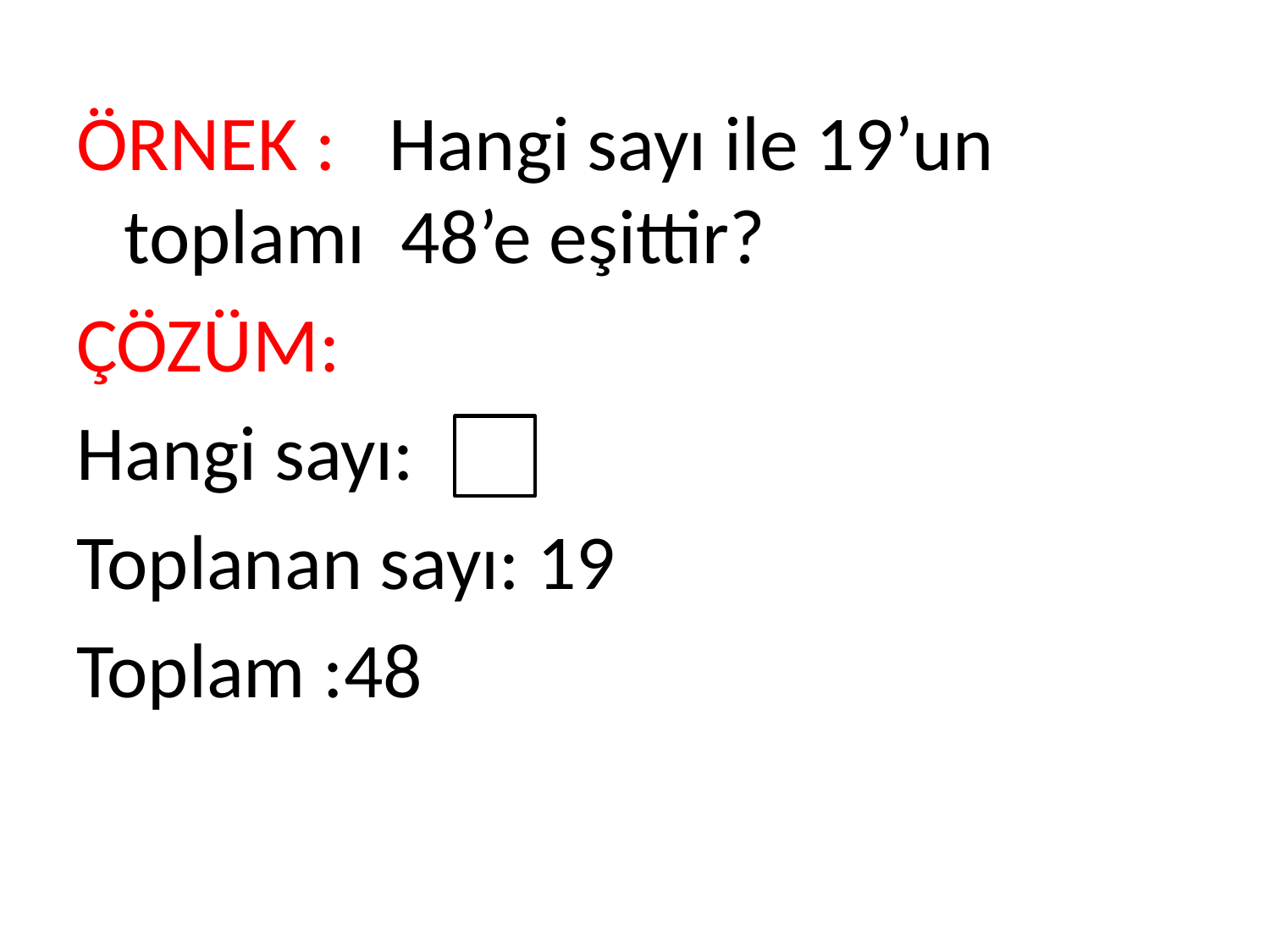

ÖRNEK :   Hangi sayı ile 19’un toplamı  48’e eşittir?
ÇÖZÜM:
Hangi sayı:
Toplanan sayı: 19
Toplam :48